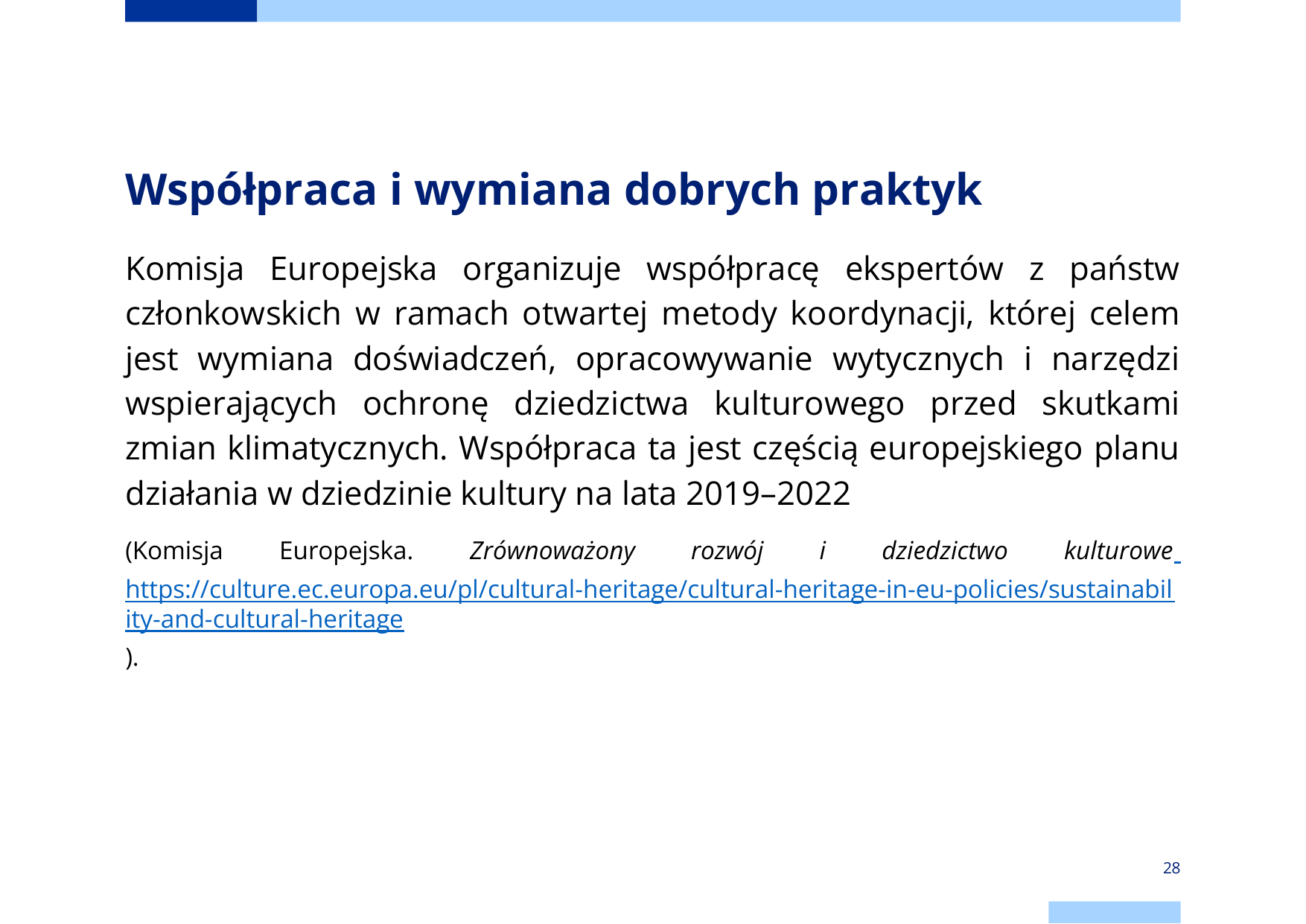

# Współpraca i wymiana dobrych praktyk
Komisja Europejska organizuje współpracę ekspertów z państw członkowskich w ramach otwartej metody koordynacji, której celem jest wymiana doświadczeń, opracowywanie wytycznych i narzędzi wspierających ochronę dziedzictwa kulturowego przed skutkami zmian klimatycznych. Współpraca ta jest częścią europejskiego planu działania w dziedzinie kultury na lata 2019–2022
(Komisja Europejska. Zrównoważony rozwój i dziedzictwo kulturowe https://culture.ec.europa.eu/pl/cultural-heritage/cultural-heritage-in-eu-policies/sustainability-and-cultural-heritage).

28